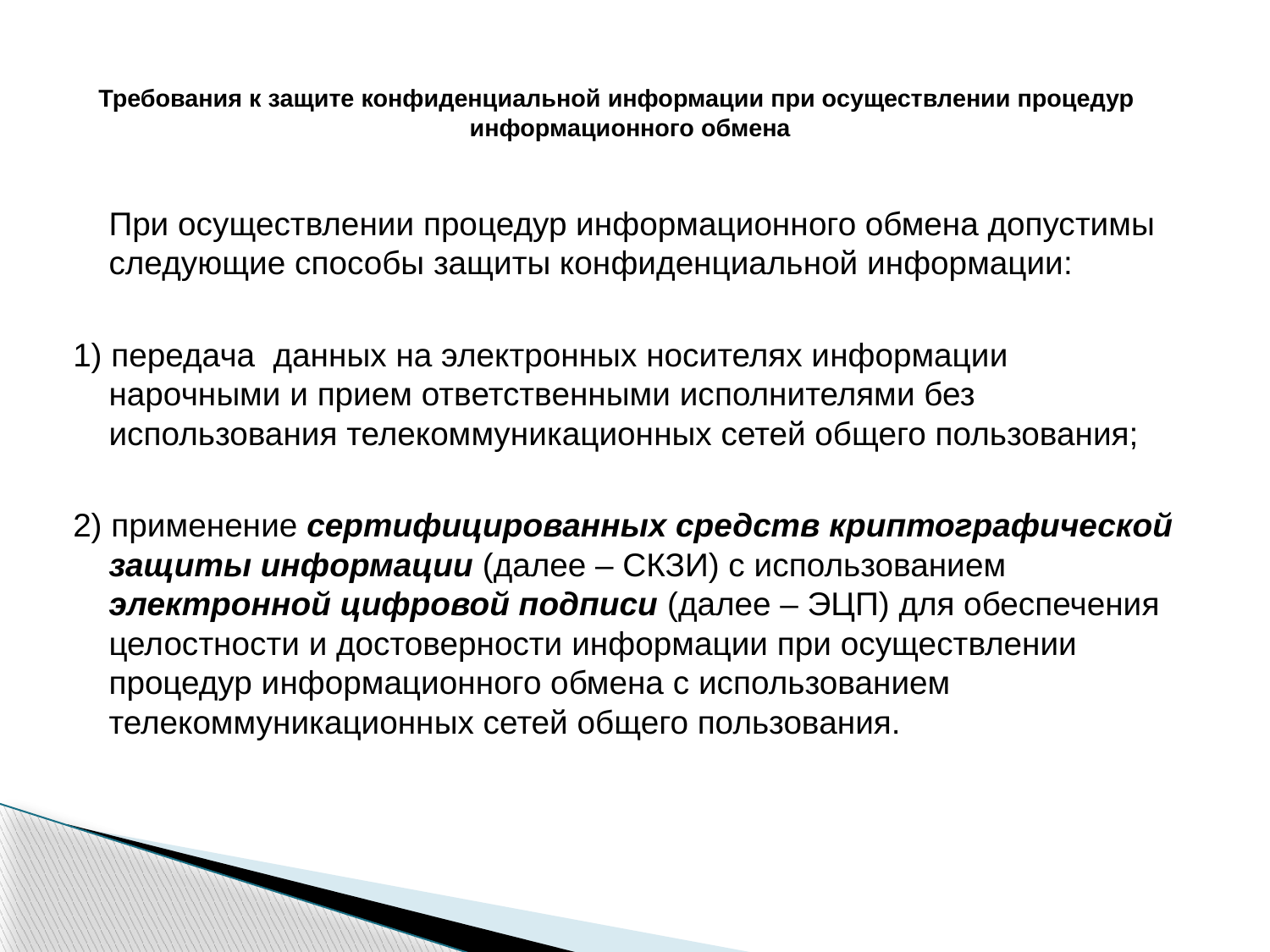

# Требования к защите конфиденциальной информации при осуществлении процедур информационного обмена
		При осуществлении процедур информационного обмена допустимы следующие способы защиты конфиденциальной информации:

1) передача  данных на электронных носителях информации нарочными и прием ответственными исполнителями без использования телекоммуникационных сетей общего пользования;

2) применение сертифицированных средств криптографической защиты информации (далее – СКЗИ) с использованием  электронной цифровой подписи (далее – ЭЦП) для обеспечения целостности и достоверности информации при осуществлении процедур информационного обмена с использованием телекоммуникационных сетей общего пользования.